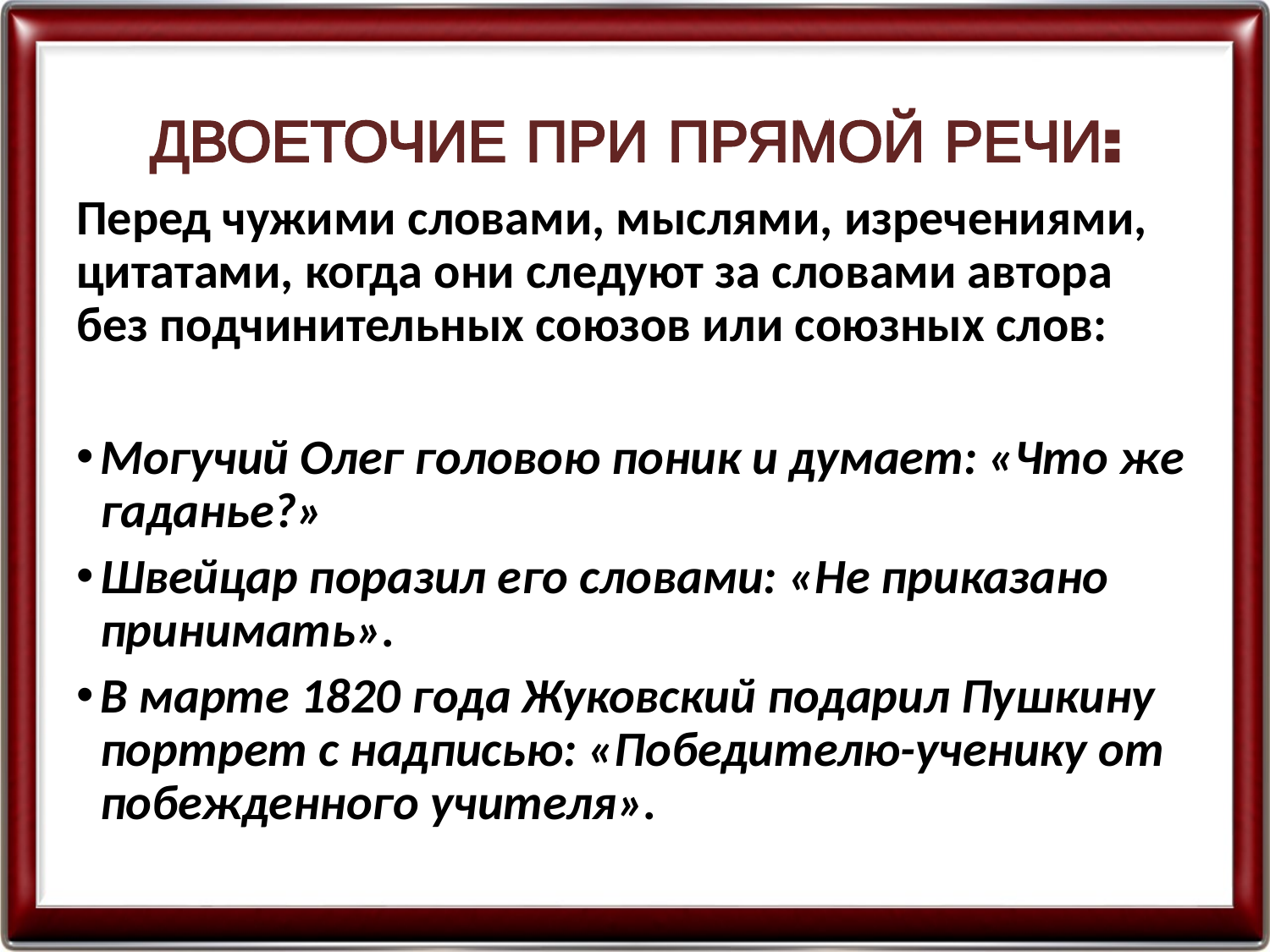

# ДВОЕТОЧИЕ ПРИ ПРЯМОЙ РЕЧИ:
Перед чужими словами, мыслями, изречениями, цитатами, когда они следуют за словами автора без подчинительных союзов или союзных слов:

Могучий Олег головою поник и думает: «Что же гаданье?»
Швейцар поразил его словами: «Не приказано принимать».
В марте 1820 года Жуковский подарил Пушкину портрет с надписью: «Победителю-ученику от побежденного учителя».